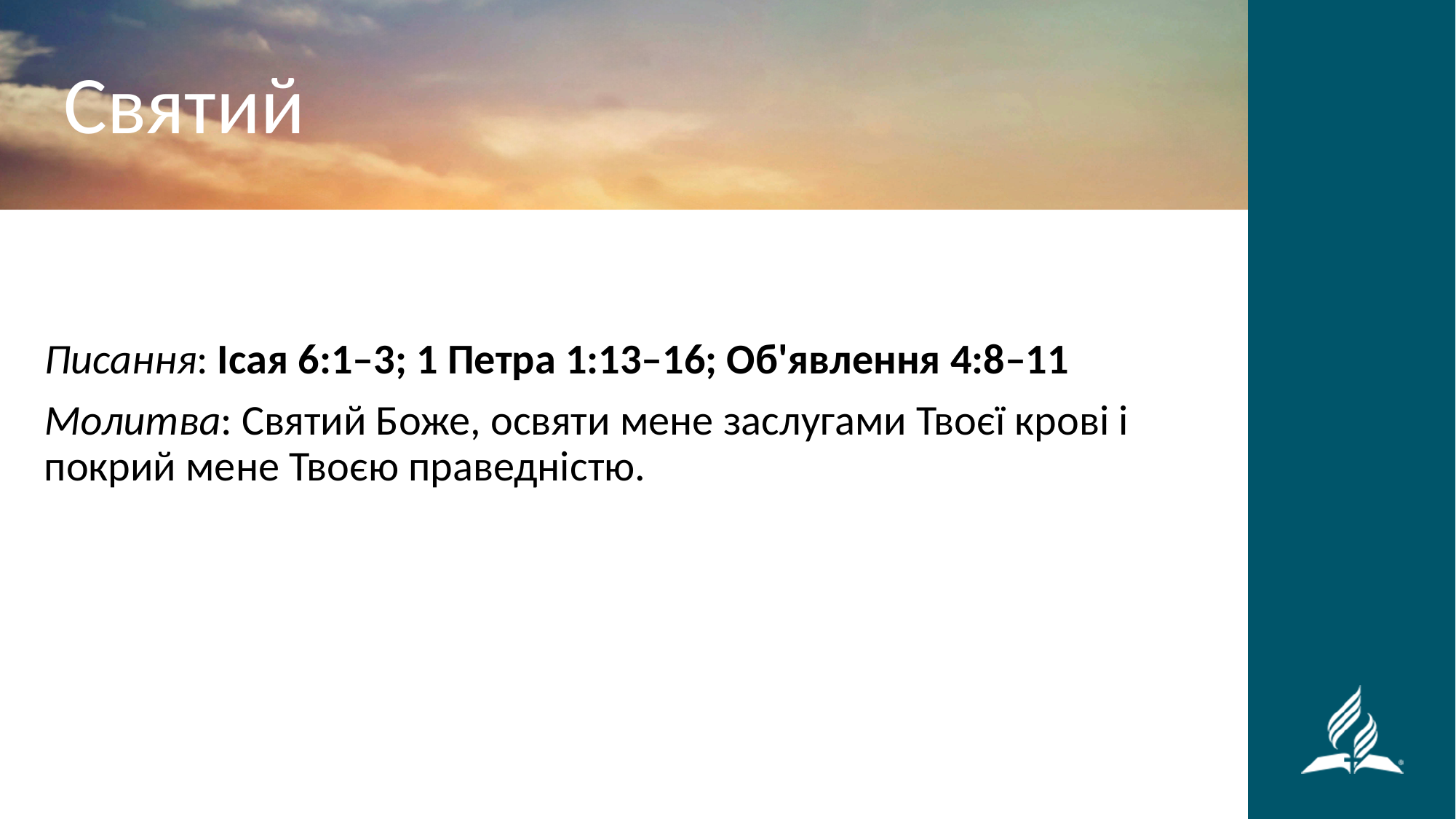

Святий

Писання: Ісая 6:1–3; 1 Петра 1:13–16; Об'явлення 4:8–11
Молитва: Святий Боже, освяти мене заслугами Твоєї крові і покрий мене Твоєю праведністю.